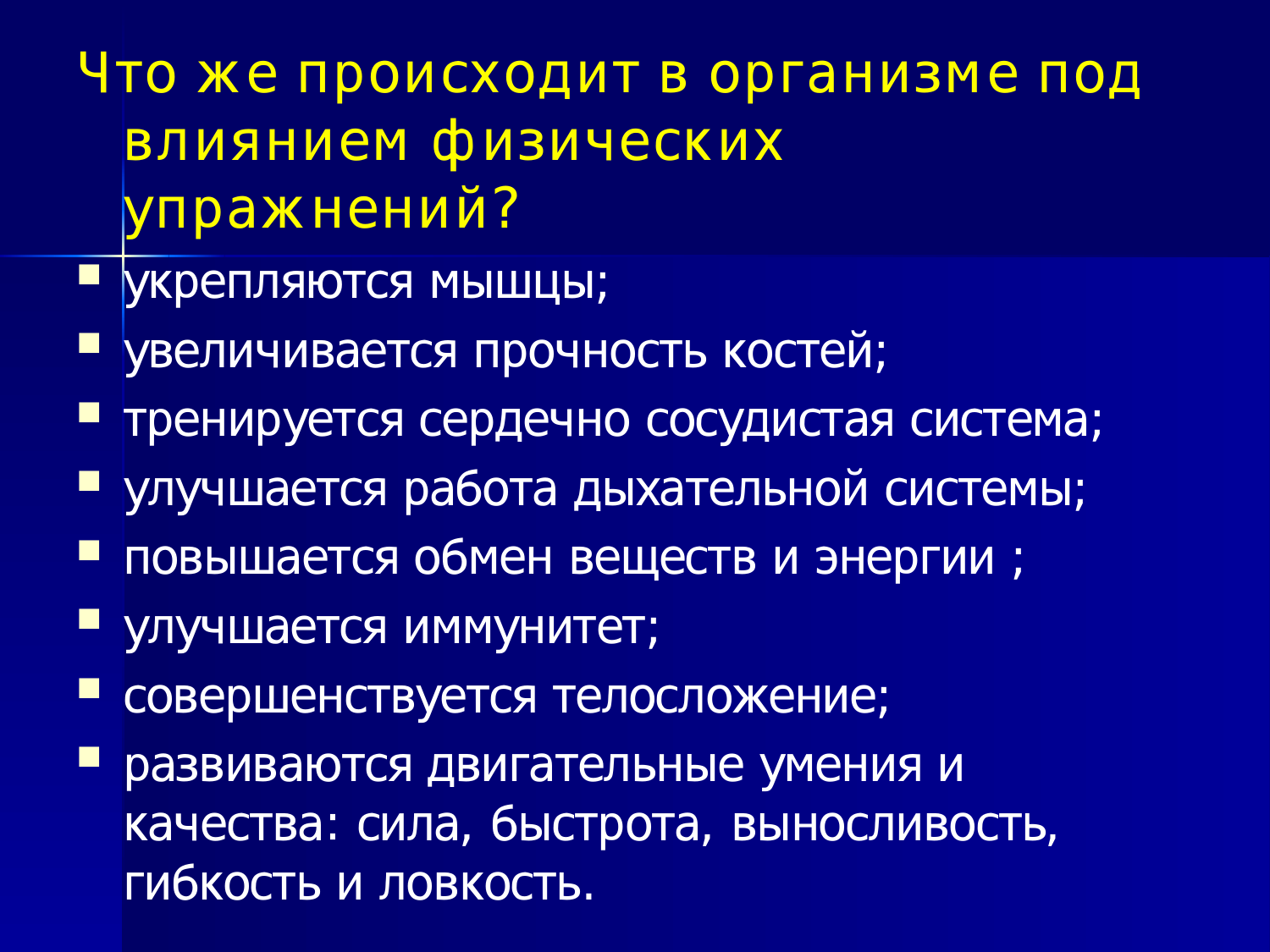

Что же происходит в организме под влиянием физических упражнений?
укрепляются мышцы;
увеличивается прочность костей;
тренируется сердечно сосудистая система;
улучшается работа дыхательной системы;
повышается обмен веществ и энергии ;
улучшается иммунитет;
совершенствуется телосложение;
развиваются двигательные умения и качества: сила, быстрота, выносливость, гибкость и ловкость.